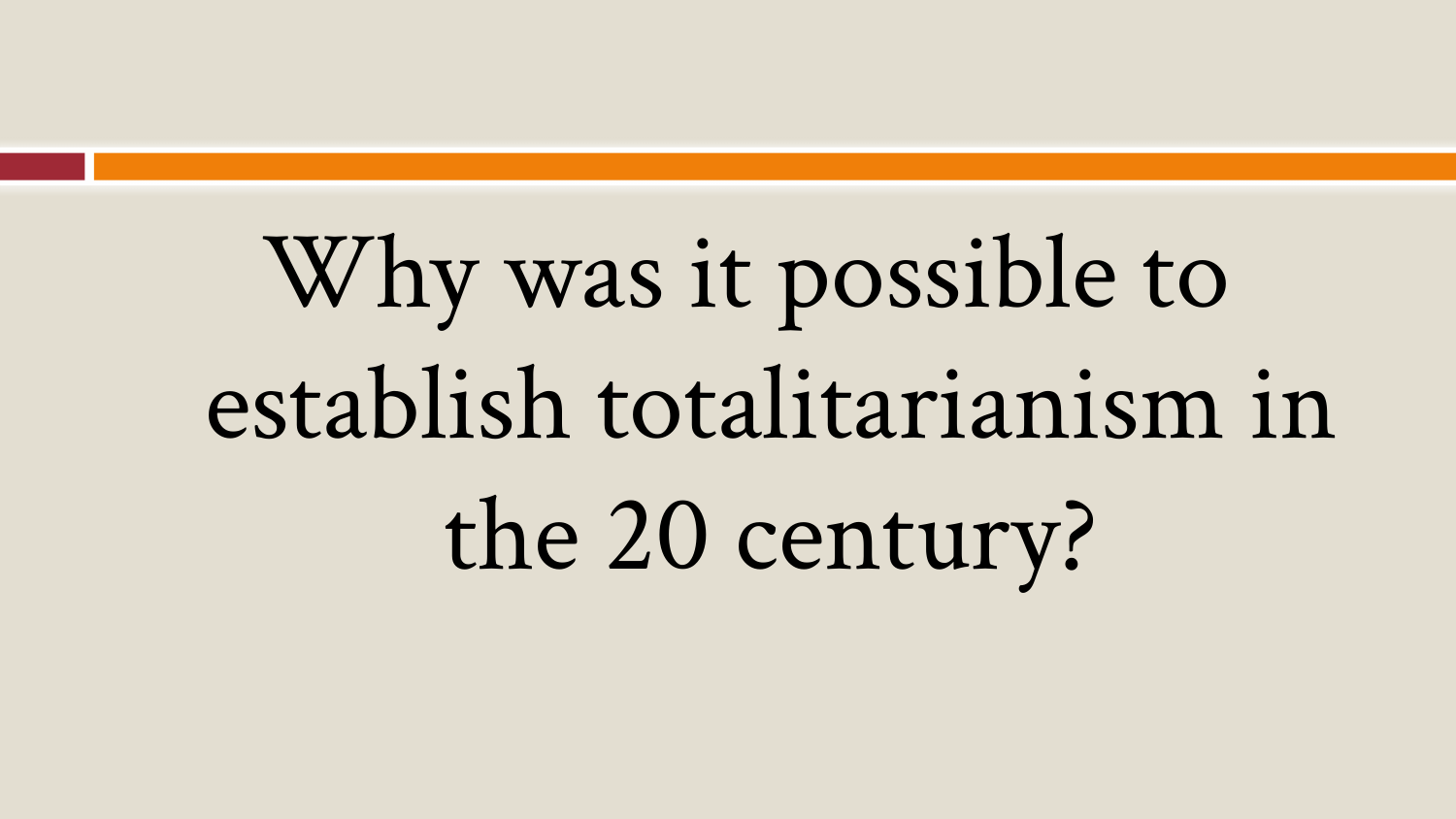

Why was it possible to establish totalitarianism in the 20 century?